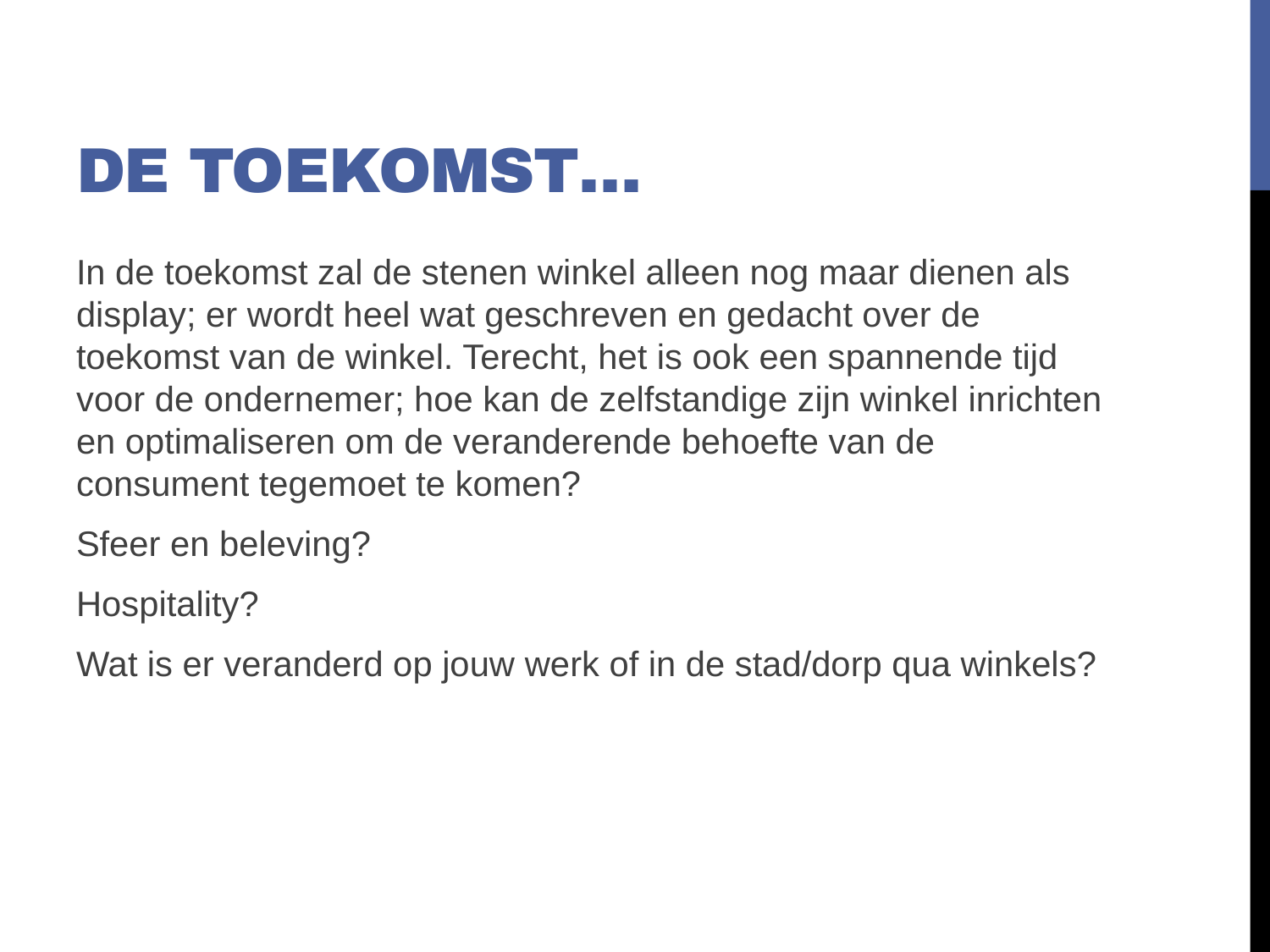

# De toekomst…
In de toekomst zal de stenen winkel alleen nog maar dienen als display; er wordt heel wat geschreven en gedacht over de toekomst van de winkel. Terecht, het is ook een spannende tijd voor de ondernemer; hoe kan de zelfstandige zijn winkel inrichten en optimaliseren om de veranderende behoefte van de consument tegemoet te komen?
Sfeer en beleving?
Hospitality?
Wat is er veranderd op jouw werk of in de stad/dorp qua winkels?